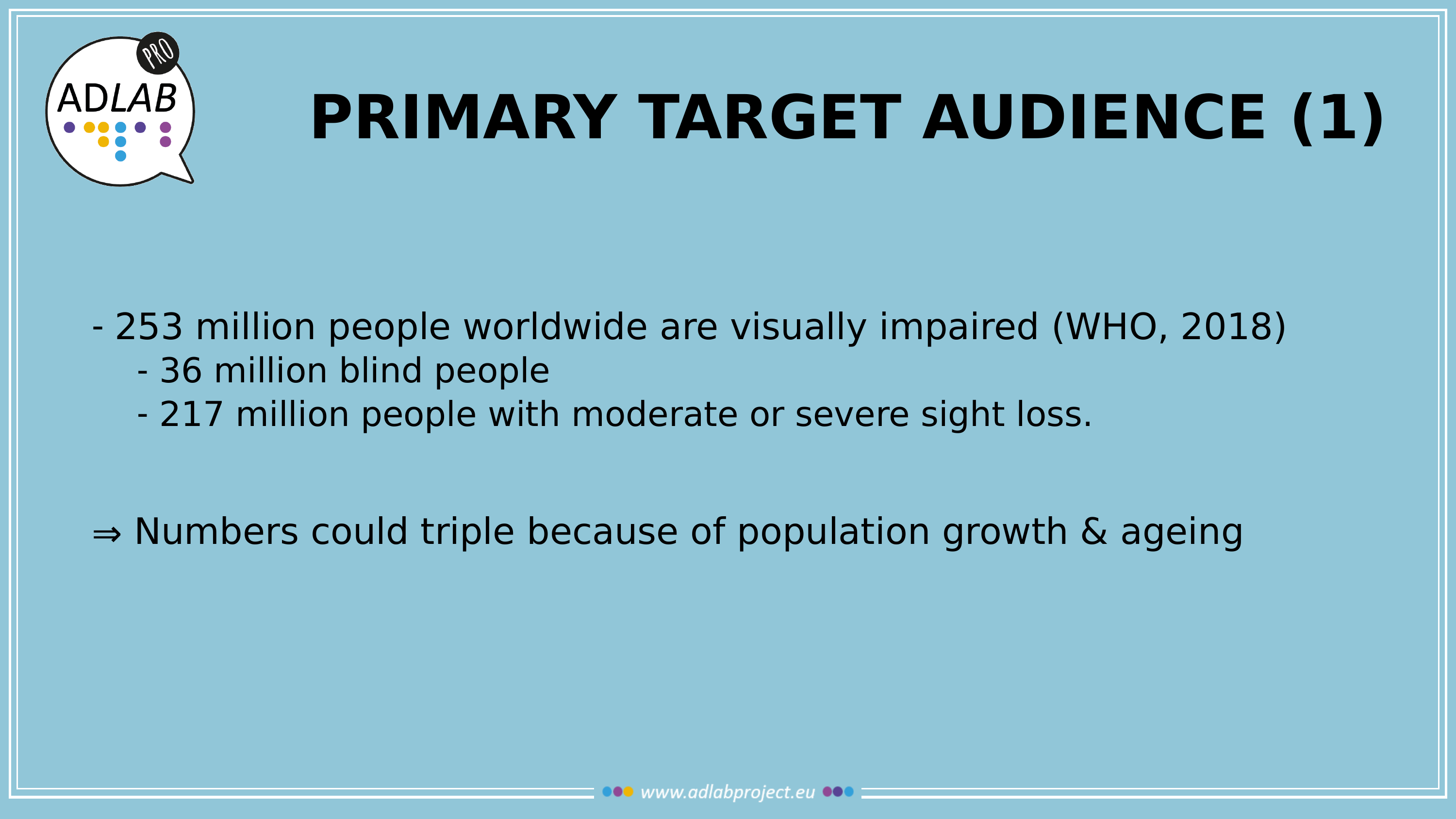

# PRIMARY TARGET AUDIENCE (1)
253 million people worldwide are visually impaired (WHO, 2018)
36 million blind people
217 million people with moderate or severe sight loss.

 Numbers could triple because of population growth & ageing